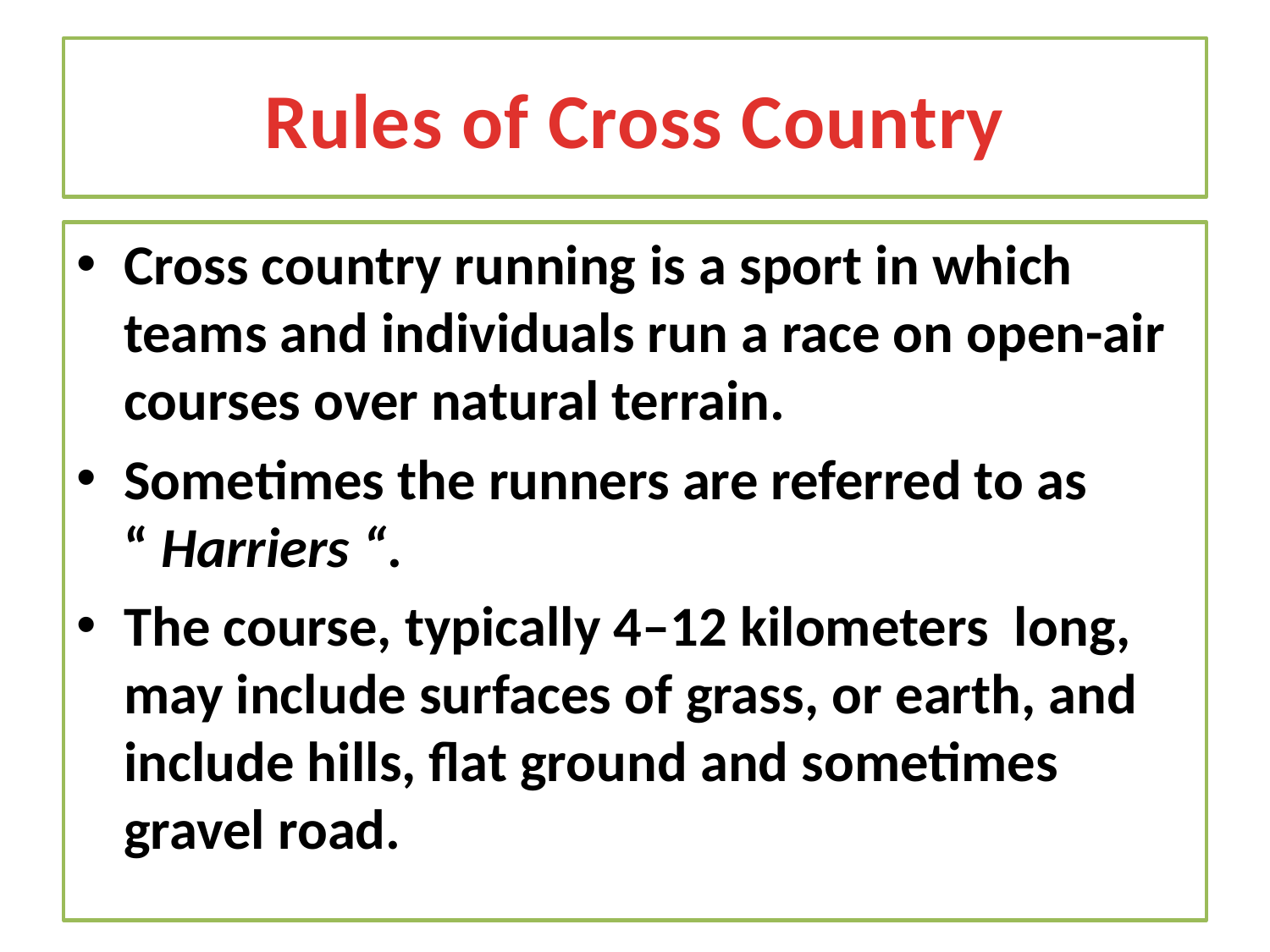

# Rules of Cross Country
Cross country running is a sport in which teams and individuals run a race on open-air courses over natural terrain.
Sometimes the runners are referred to as “ Harriers “.
The course, typically 4–12 kilometers  long, may include surfaces of grass, or earth, and include hills, flat ground and sometimes gravel road.